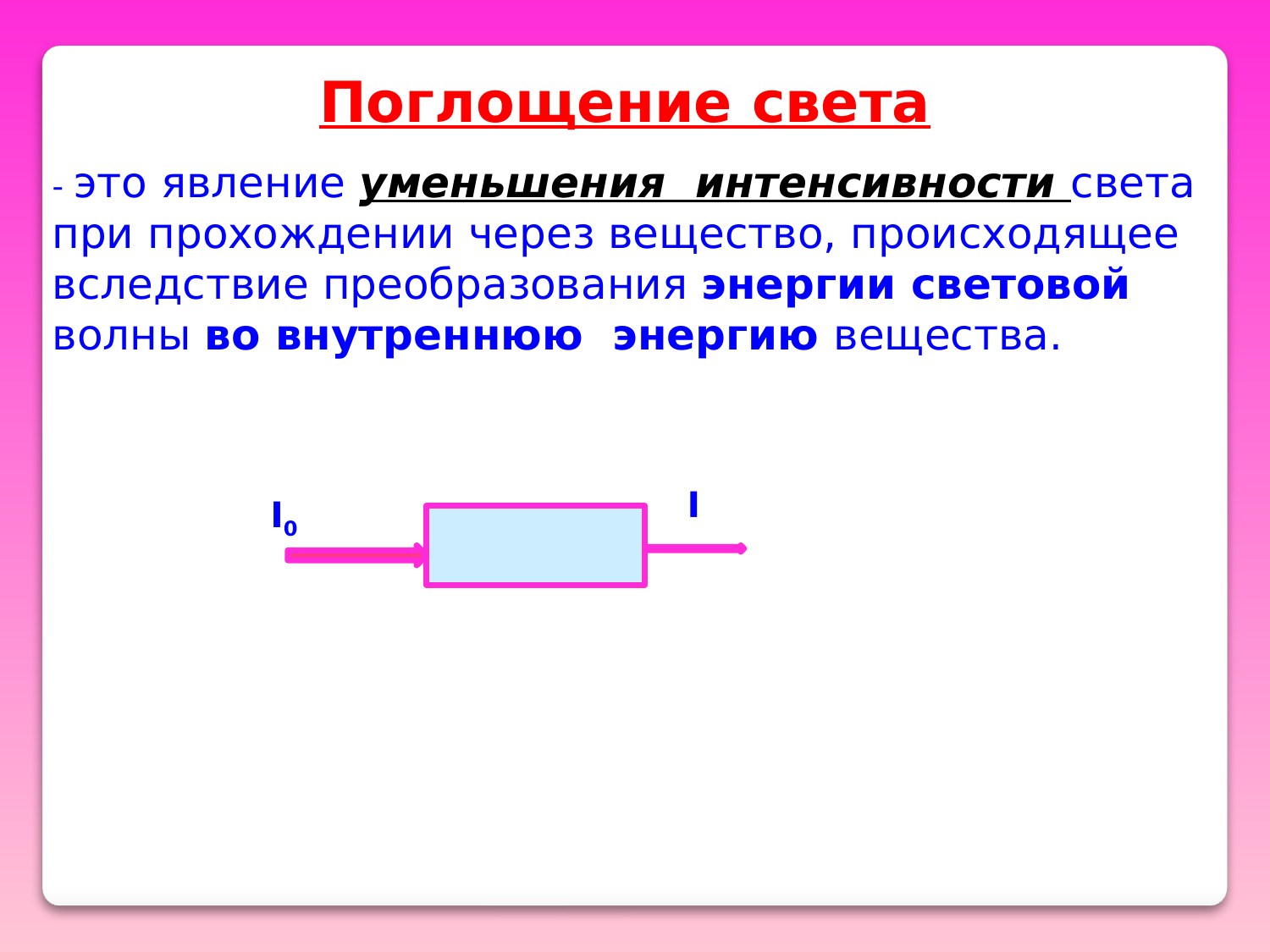

Поглощение света
- это явление уменьшения  интенсивности света при прохождении через вещество, происходящее вследствие преобразования энергии световой волны во внутреннюю  энергию вещества.
I
I0